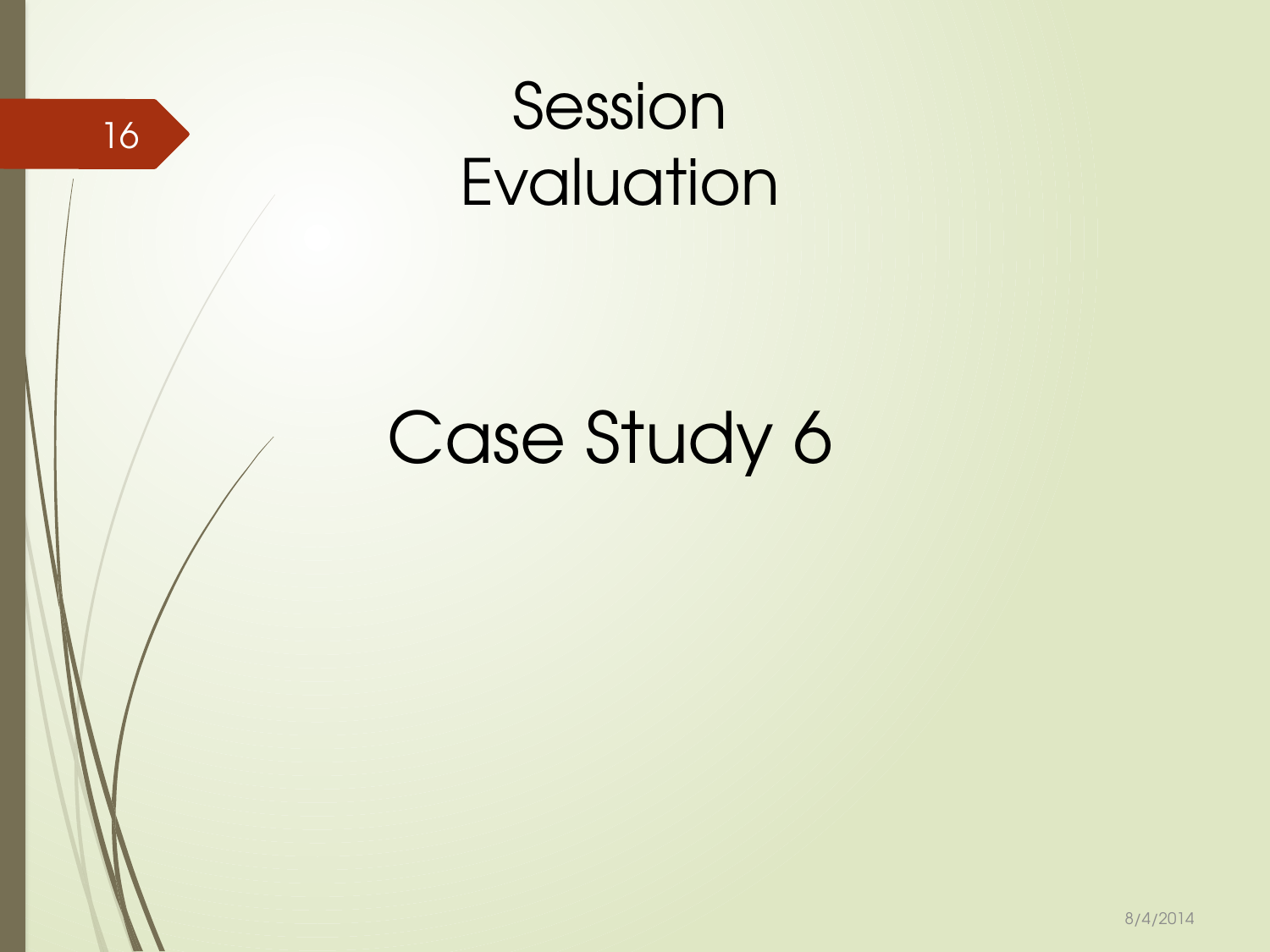

Session Evaluation
16
Case Study 6
8/4/2014